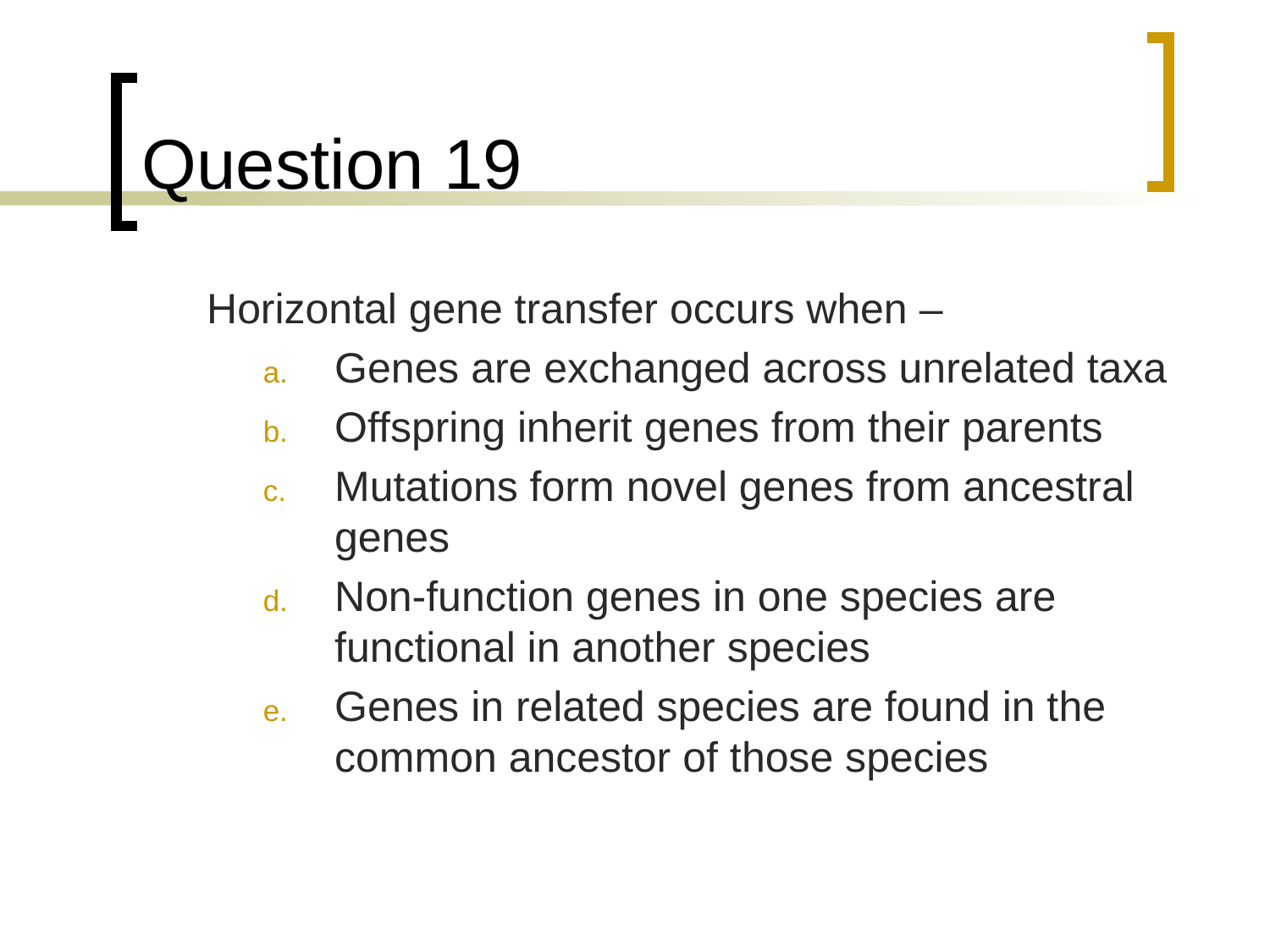

# Question 19
	Horizontal gene transfer occurs when –
Genes are exchanged across unrelated taxa
Offspring inherit genes from their parents
Mutations form novel genes from ancestral genes
Non-function genes in one species are functional in another species
Genes in related species are found in the common ancestor of those species